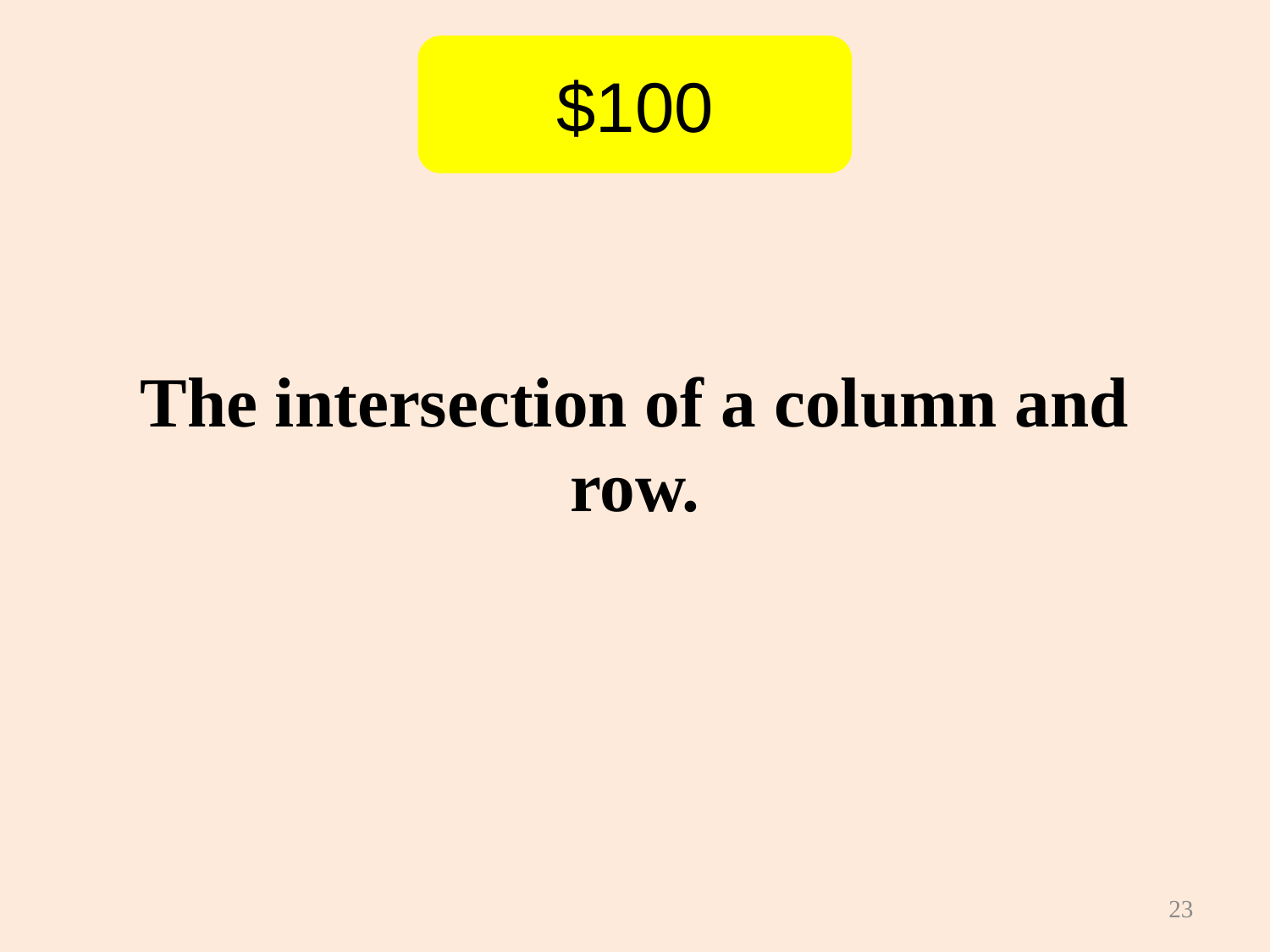

$100
The intersection of a column and row.

23